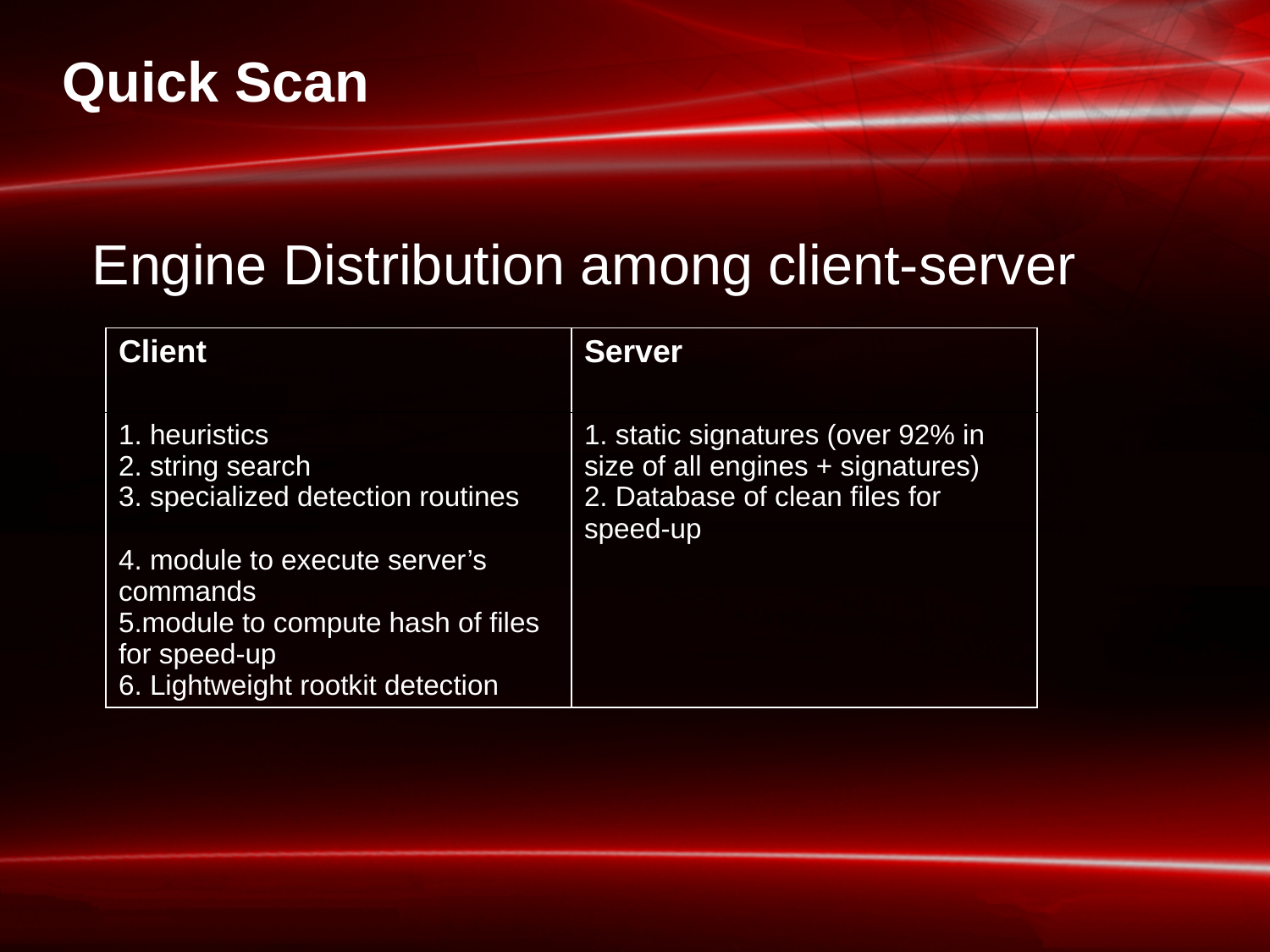

# Quick Scan
 Engine Distribution among client-server

| Client | Server |
| --- | --- |
| 1. heuristics 2. string search 3. specialized detection routines 4. module to execute server’s commands 5.module to compute hash of files for speed-up 6. Lightweight rootkit detection | 1. static signatures (over 92% in size of all engines + signatures) 2. Database of clean files for speed-up |